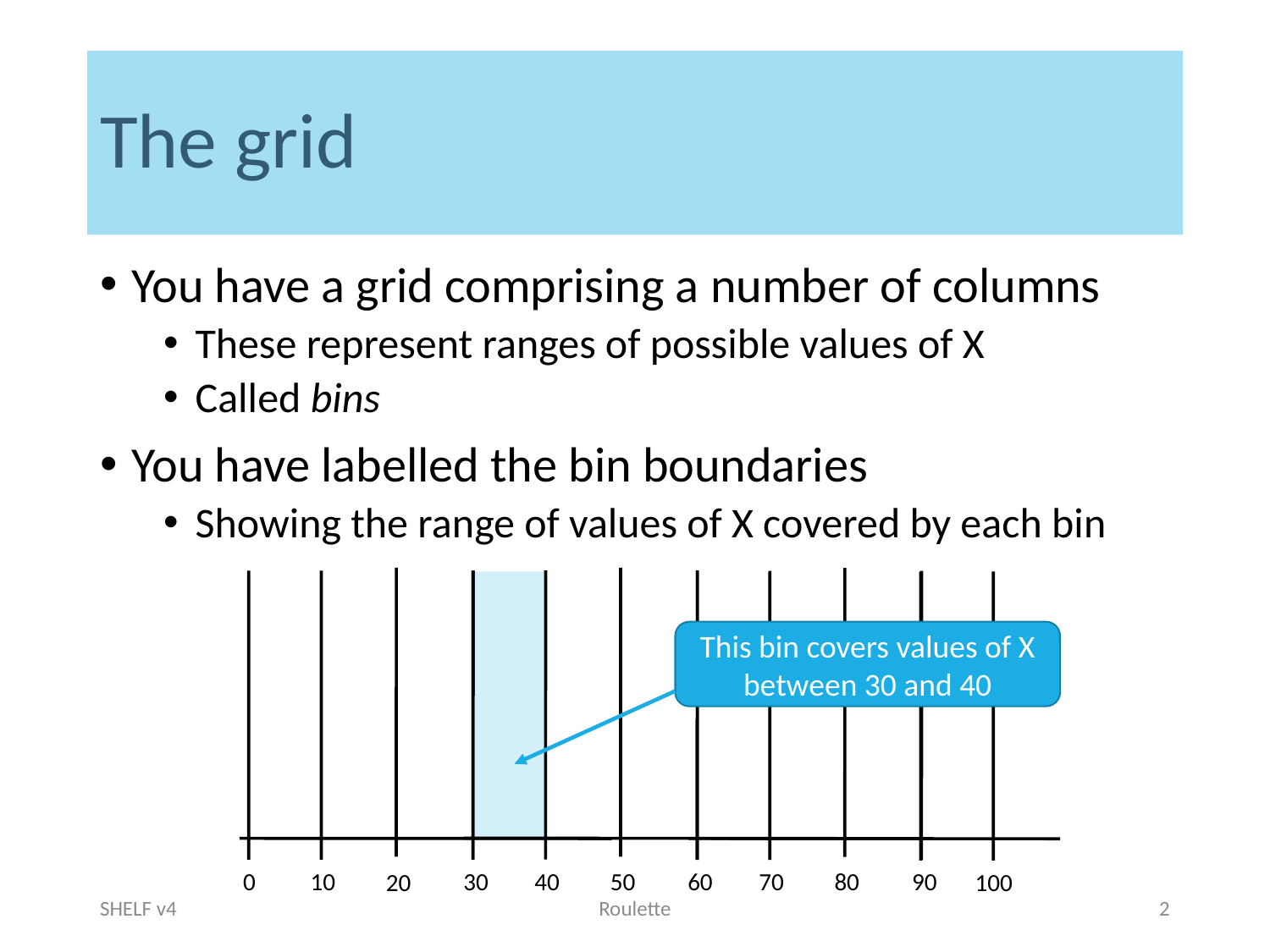

# The grid
You have a grid comprising a number of columns
These represent ranges of possible values of X
Called bins
You have labelled the bin boundaries
Showing the range of values of X covered by each bin
40
60
50
0
10
30
20
70
90
80
100

This bin covers values of X between 30 and 40
SHELF v4
Roulette
2